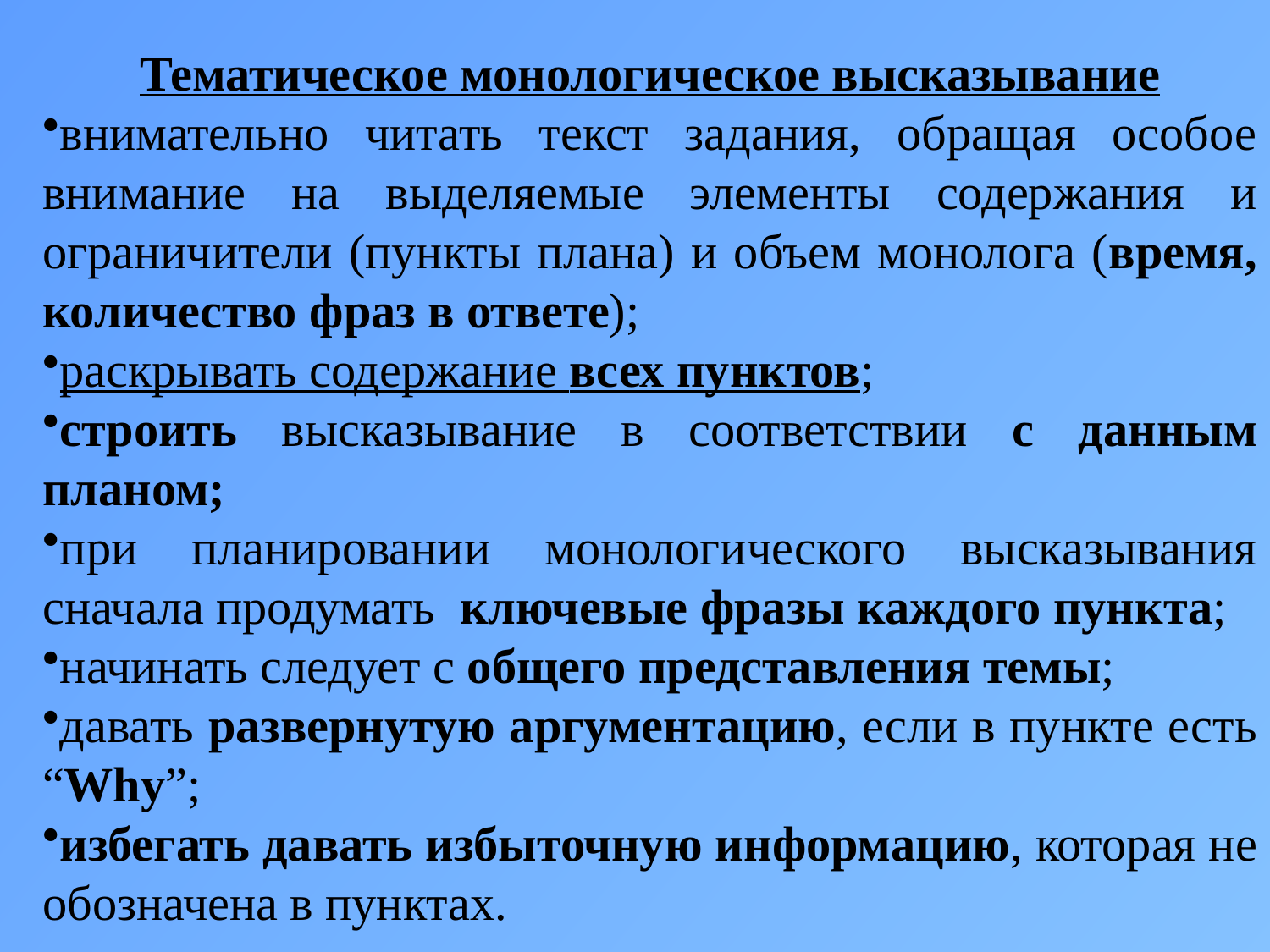

Тематическое монологическое высказывание
внимательно читать текст задания, обращая особое внимание на выделяемые элементы содержания и ограничители (пункты плана) и объем монолога (время, количество фраз в ответе);
раскрывать содержание всех пунктов;
строить высказывание в соответствии с данным планом;
при планировании монологического высказывания сначала продумать  ключевые фразы каждого пункта;
начинать следует с общего представления темы;
давать развернутую аргументацию, если в пункте есть “Why”;
избегать давать избыточную информацию, которая не обозначена в пунктах.